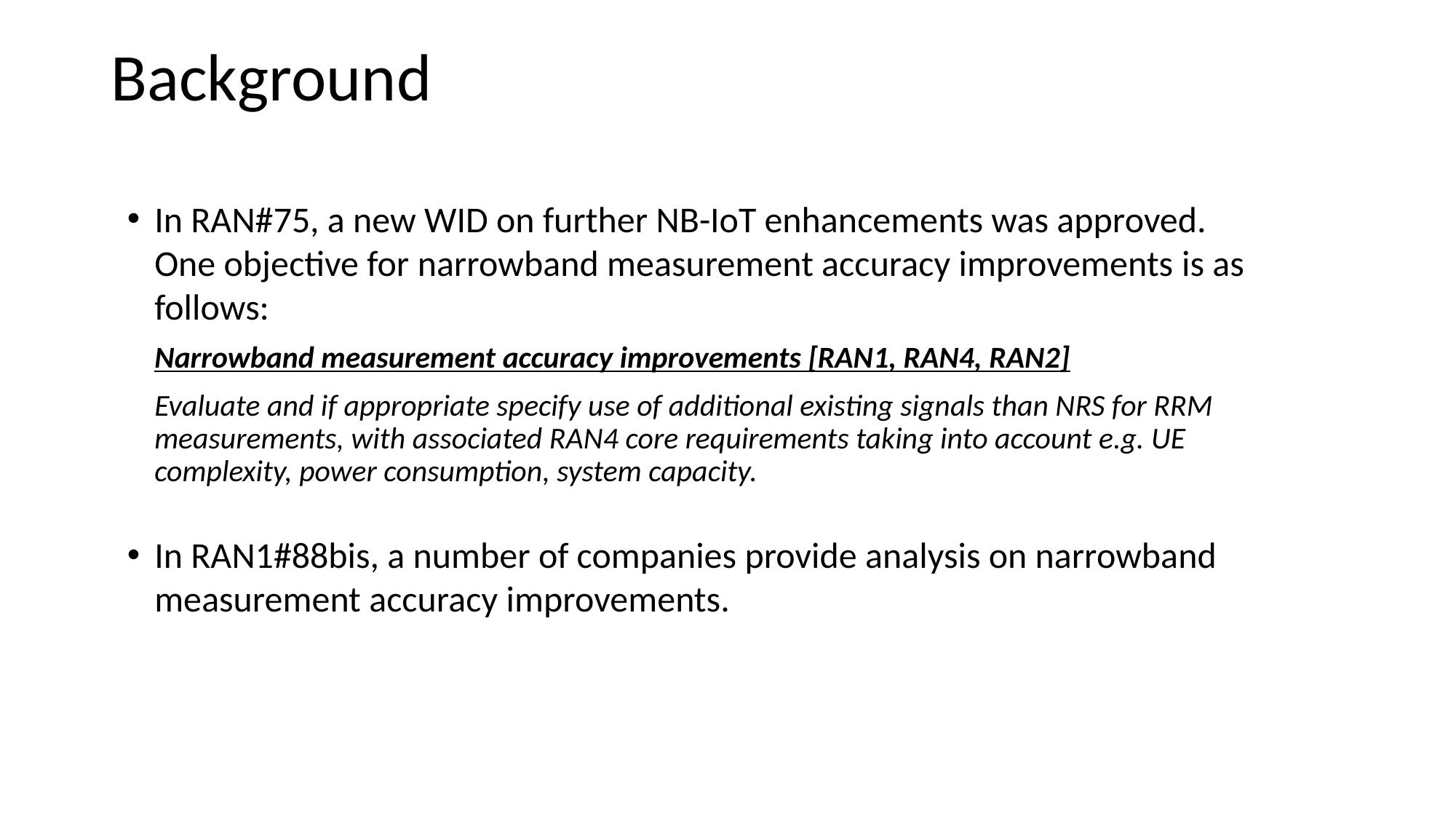

# Background
In RAN#75, a new WID on further NB-IoT enhancements was approved. One objective for narrowband measurement accuracy improvements is as follows:
	Narrowband measurement accuracy improvements [RAN1, RAN4, RAN2]
	Evaluate and if appropriate specify use of additional existing signals than NRS for RRM measurements, with associated RAN4 core requirements taking into account e.g. UE complexity, power consumption, system capacity.

In RAN1#88bis, a number of companies provide analysis on narrowband measurement accuracy improvements.